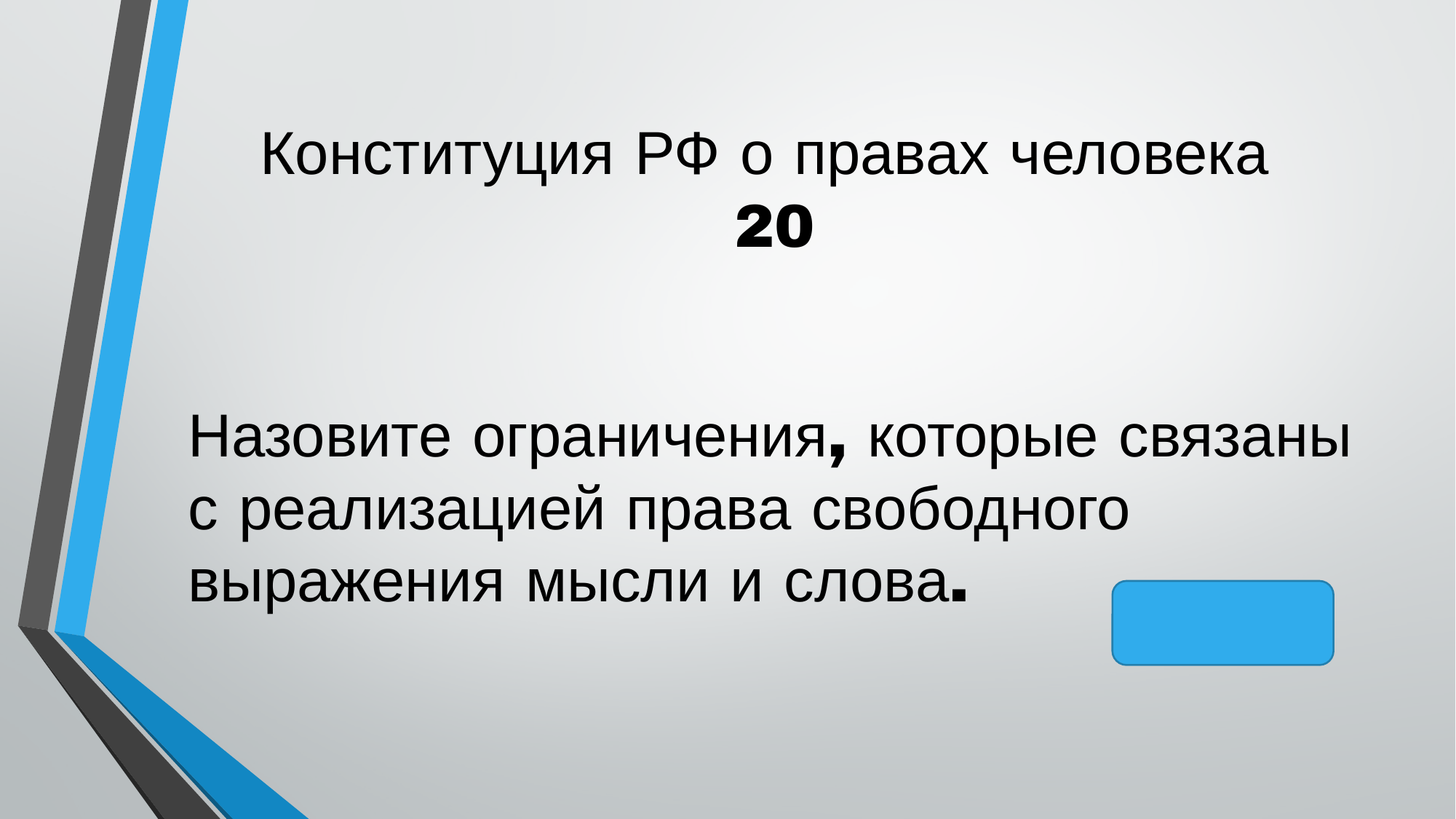

# Конституция РФ о правах человека 20
Назовите ограничения, которые связаны с реализацией права свободного выражения мысли и слова.